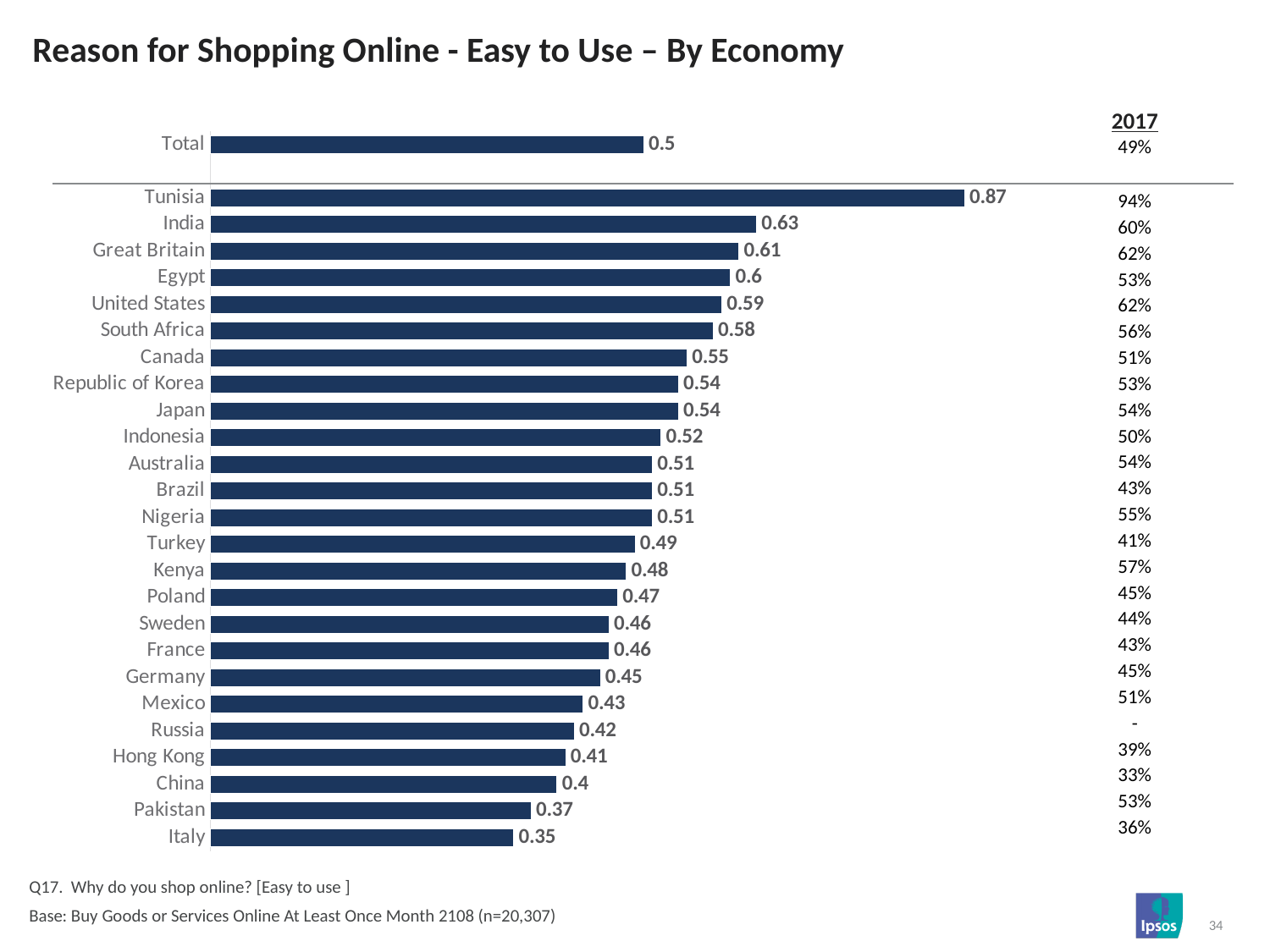

# Reason for Shopping Online - Easy to Use – By Economy
| 2017 |
| --- |
| 49% |
|  |
| 94% |
| 60% |
| 62% |
| 53% |
| 62% |
| 56% |
| 51% |
| 53% |
| 54% |
| 50% |
| 54% |
| 43% |
| 55% |
| 41% |
| 57% |
| 45% |
| 44% |
| 43% |
| 45% |
| 51% |
| - |
| 39% |
| 33% |
| 53% |
| 36% |

### Chart

| Category | Column1 |
|---|---|
| Total | 0.5 |
|  | None |
| Tunisia | 0.87 |
| India | 0.63 |
| Great Britain | 0.61 |
| Egypt | 0.6 |
| United States | 0.59 |
| South Africa | 0.58 |
| Canada | 0.55 |
| Republic of Korea | 0.54 |
| Japan | 0.54 |
| Indonesia | 0.52 |
| Australia | 0.51 |
| Brazil | 0.51 |
| Nigeria | 0.51 |
| Turkey | 0.49 |
| Kenya | 0.48 |
| Poland | 0.47 |
| Sweden | 0.46 |
| France | 0.46 |
| Germany | 0.45 |
| Mexico | 0.43 |
| Russia | 0.42 |
| Hong Kong | 0.41 |
| China | 0.4 |
| Pakistan | 0.37 |
| Italy | 0.35 |
Q17.  Why do you shop online? [Easy to use ]
Base: Buy Goods or Services Online At Least Once Month 2108 (n=20,307)